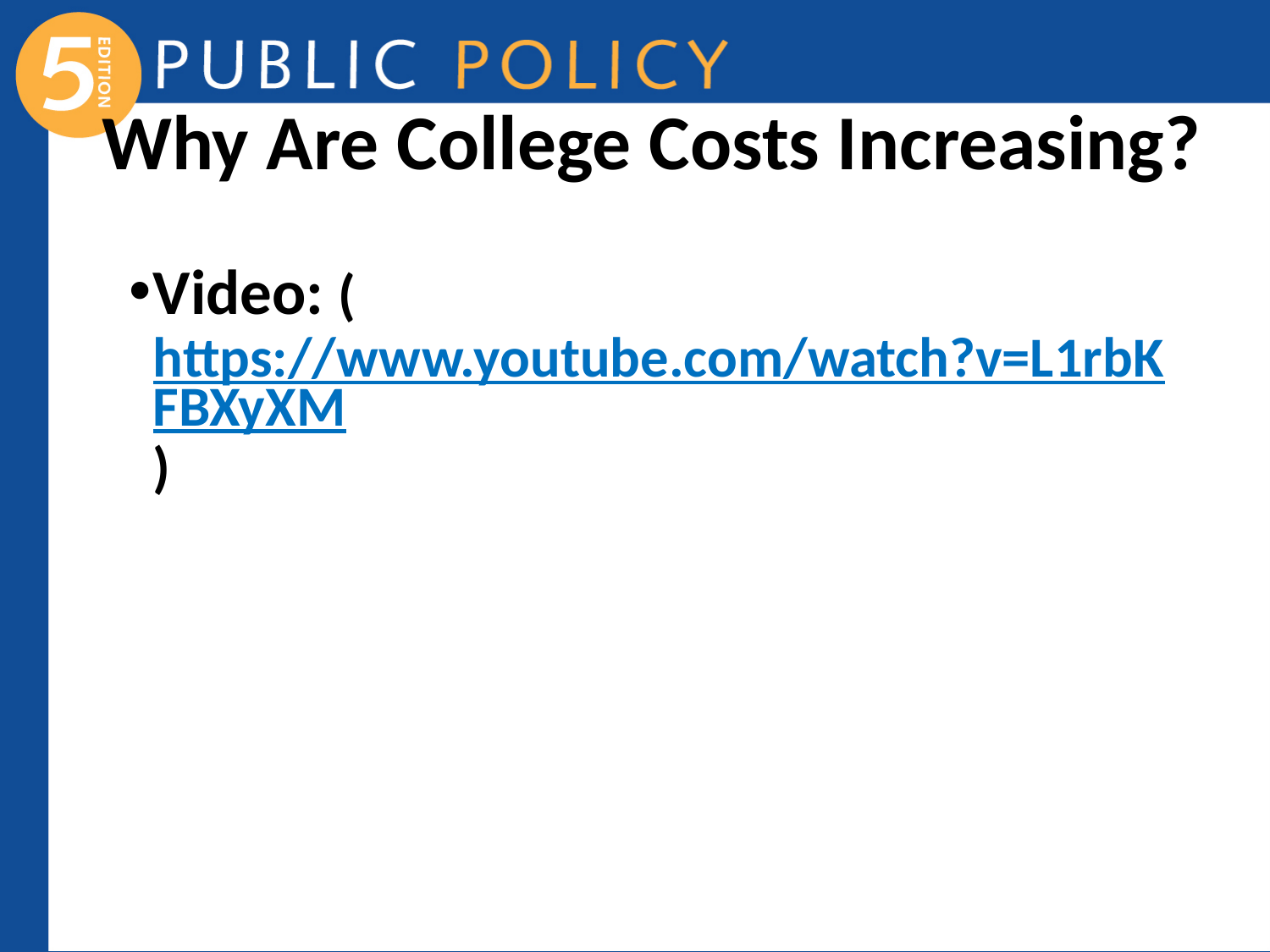

# Why Are College Costs Increasing?
Video: (https://www.youtube.com/watch?v=L1rbKFBXyXM)